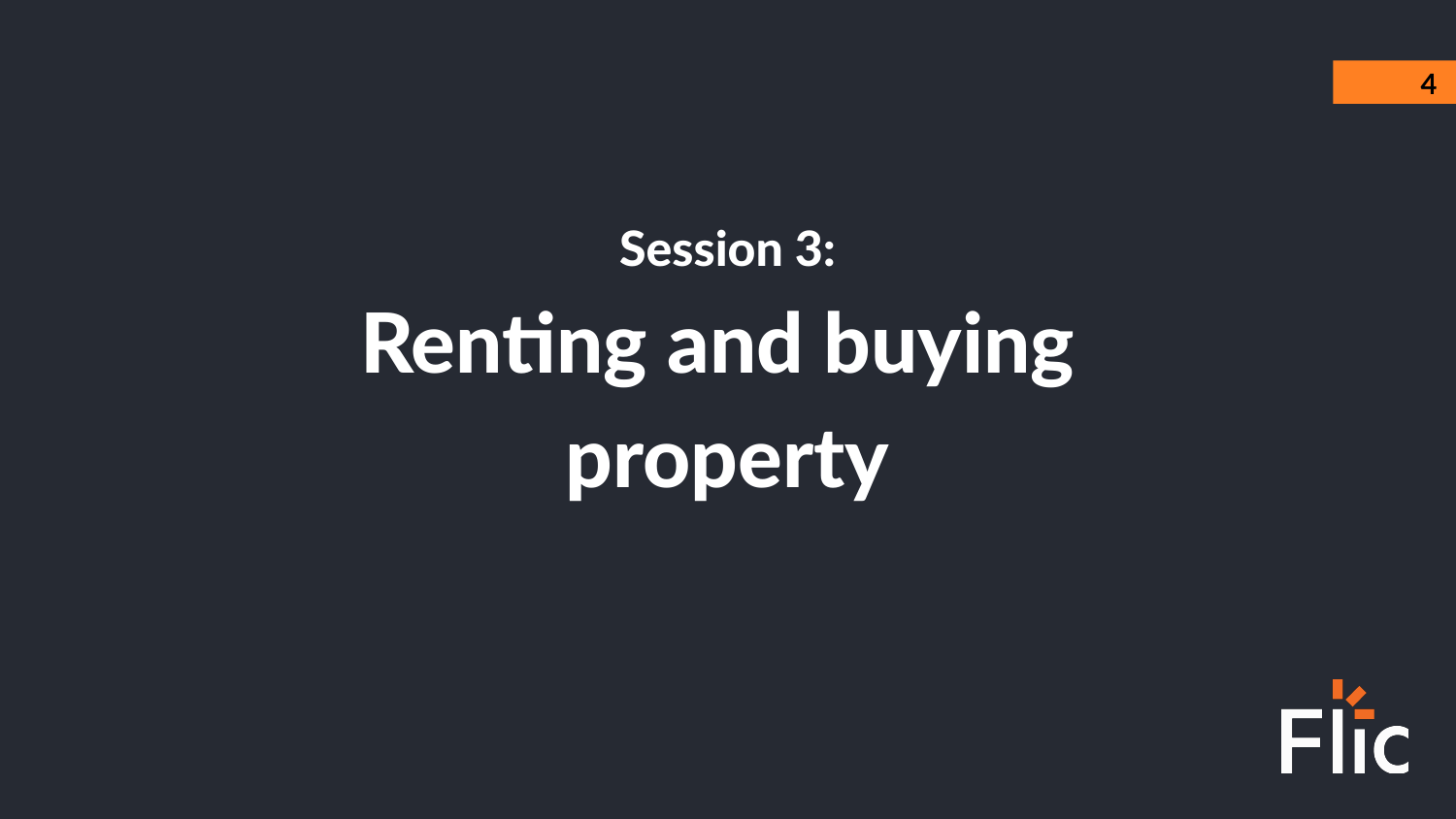

4

Session 3:
Renting and buying
property